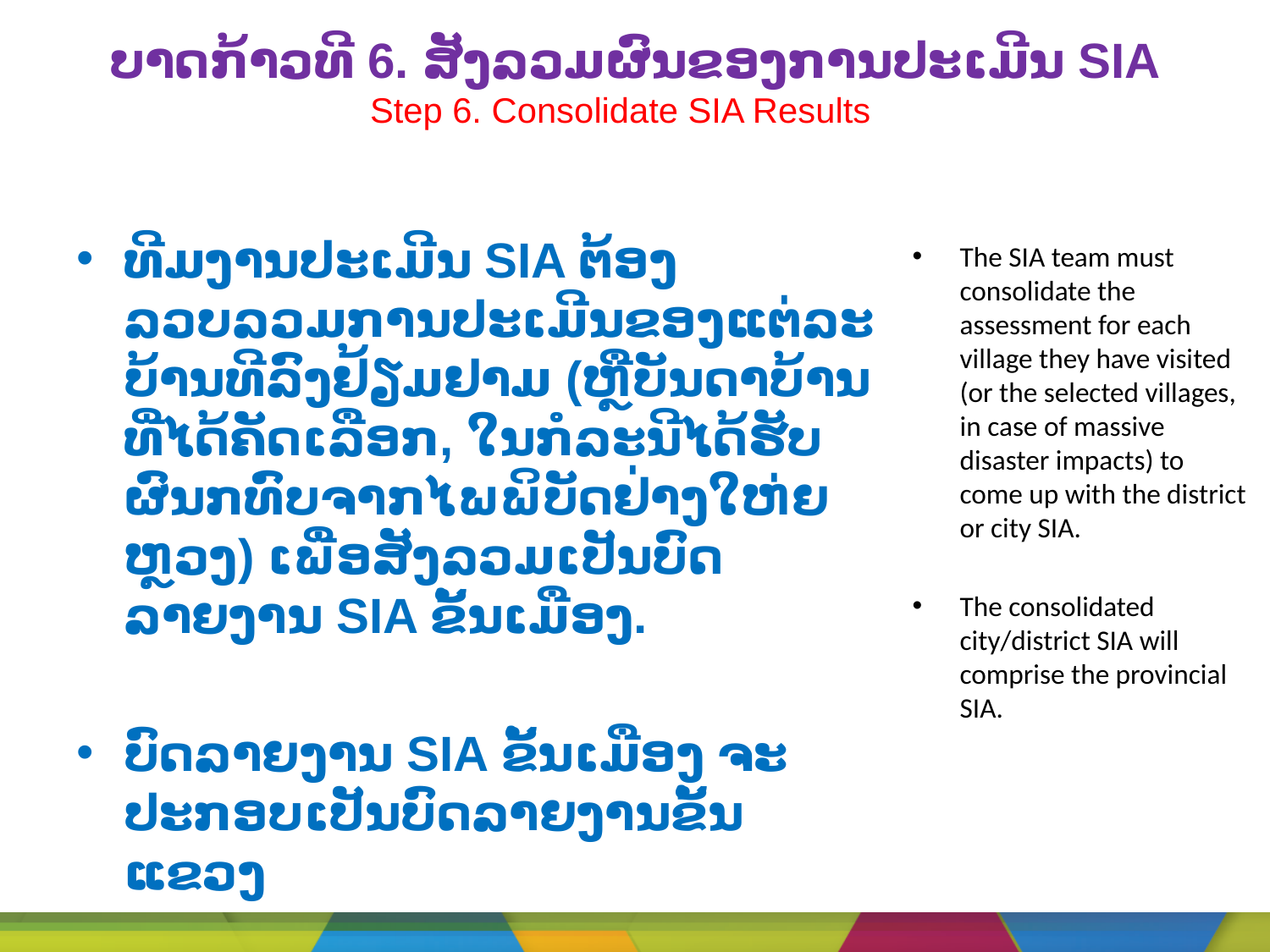

# ບາດກ້າວທີ 6.​ ສັງລວມຜົນຂອງການປະເມີນ SIA Step 6. Consolidate SIA Results
ທີມງານປະເມີນ SIA ຕ້ອງລວບລວມການປະເມີນຂອງແຕ່ລະບ້ານທີລົງຢ້ຽມຢາມ (ຫຼືບັນດາບ້ານທີ່ໄດ້ຄັດເລືອກ, ໃນກໍລະນີໄດ້ຮັບຜົນກທົບຈາກໄພພິບັດຢ່າງໃຫ່ຍຫຼວງ) ເພື່ອສັງລວມເປັນບົດລາຍງານ SIA ຂັ້ນເມືອງ.

ບົດລາຍງານ SIA ຂັ້ນເມືອງ ຈະປະກອບເປັນບົດລາຍງານຂັ້ນແຂວງ
The SIA team must consolidate the assessment for each village they have visited (or the selected villages, in case of massive disaster impacts) to come up with the district or city SIA.

The consolidated city/district SIA will comprise the provincial SIA.